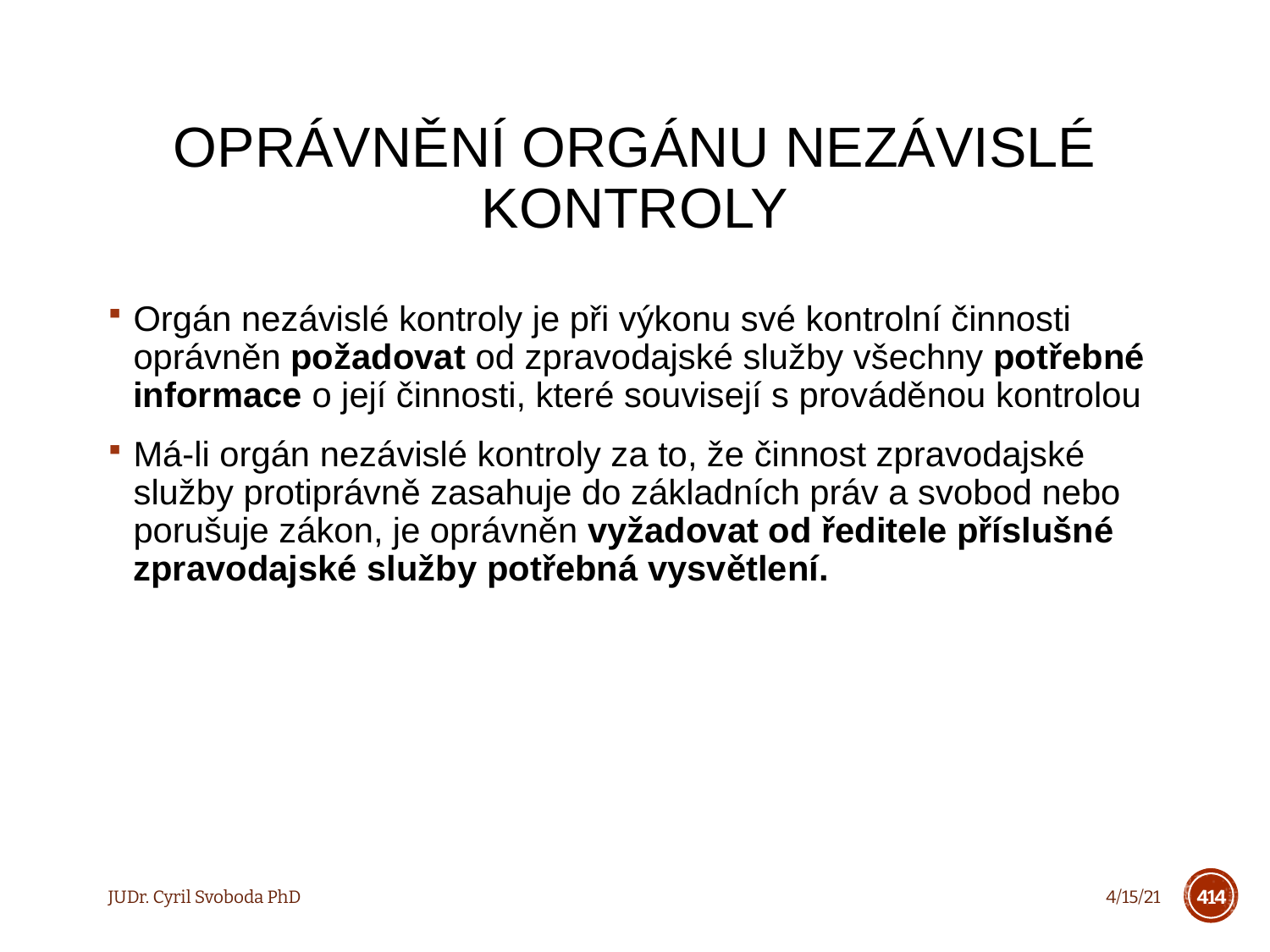

# Oprávnění Orgánu nezávislé kontroly
Orgán nezávislé kontroly je při výkonu své kontrolní činnosti oprávněn požadovat od zpravodajské služby všechny potřebné informace o její činnosti, které souvisejí s prováděnou kontrolou
Má-li orgán nezávislé kontroly za to, že činnost zpravodajské služby protiprávně zasahuje do základních práv a svobod nebo porušuje zákon, je oprávněn vyžadovat od ředitele příslušné zpravodajské služby potřebná vysvětlení.
JUDr. Cyril Svoboda PhD
4/15/21
414